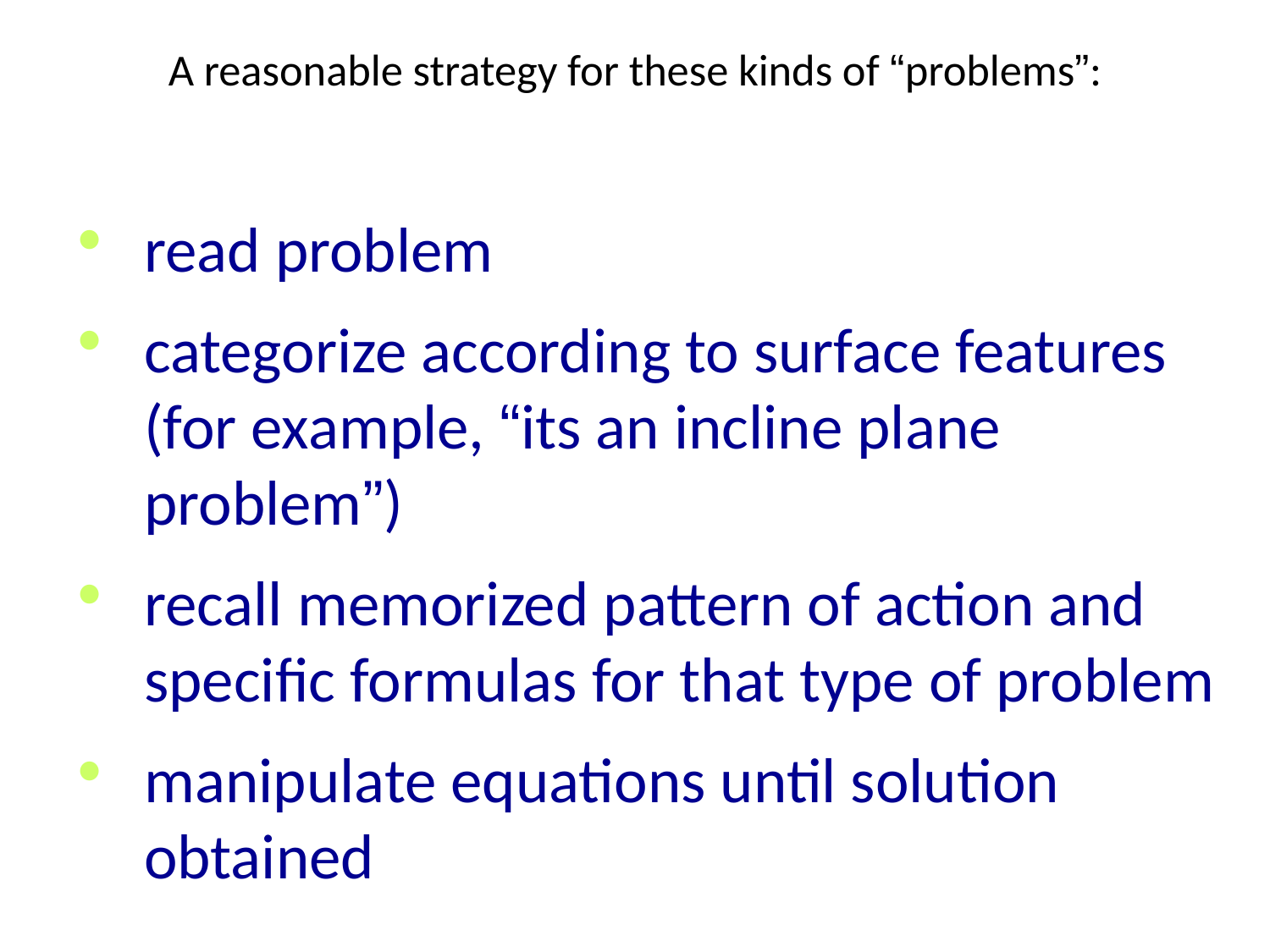

# A reasonable strategy for these kinds of “problems”:
read problem
categorize according to surface features (for example, “its an incline plane problem”)
recall memorized pattern of action and specific formulas for that type of problem
manipulate equations until solution obtained